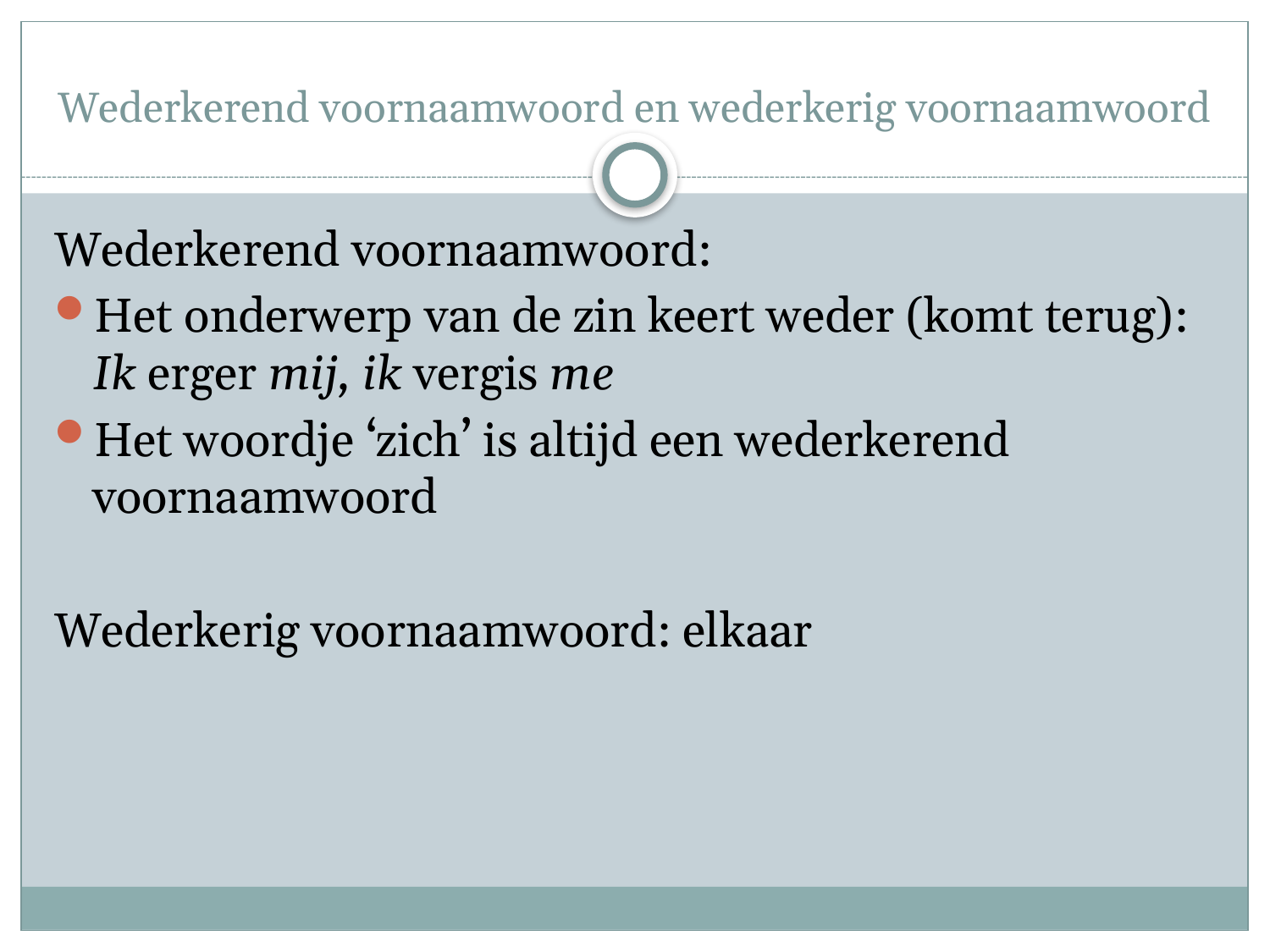

# Wederkerend voornaamwoord en wederkerig voornaamwoord
Wederkerend voornaamwoord:
Het onderwerp van de zin keert weder (komt terug): Ik erger mij, ik vergis me
Het woordje ‘zich’ is altijd een wederkerend voornaamwoord

Wederkerig voornaamwoord: elkaar